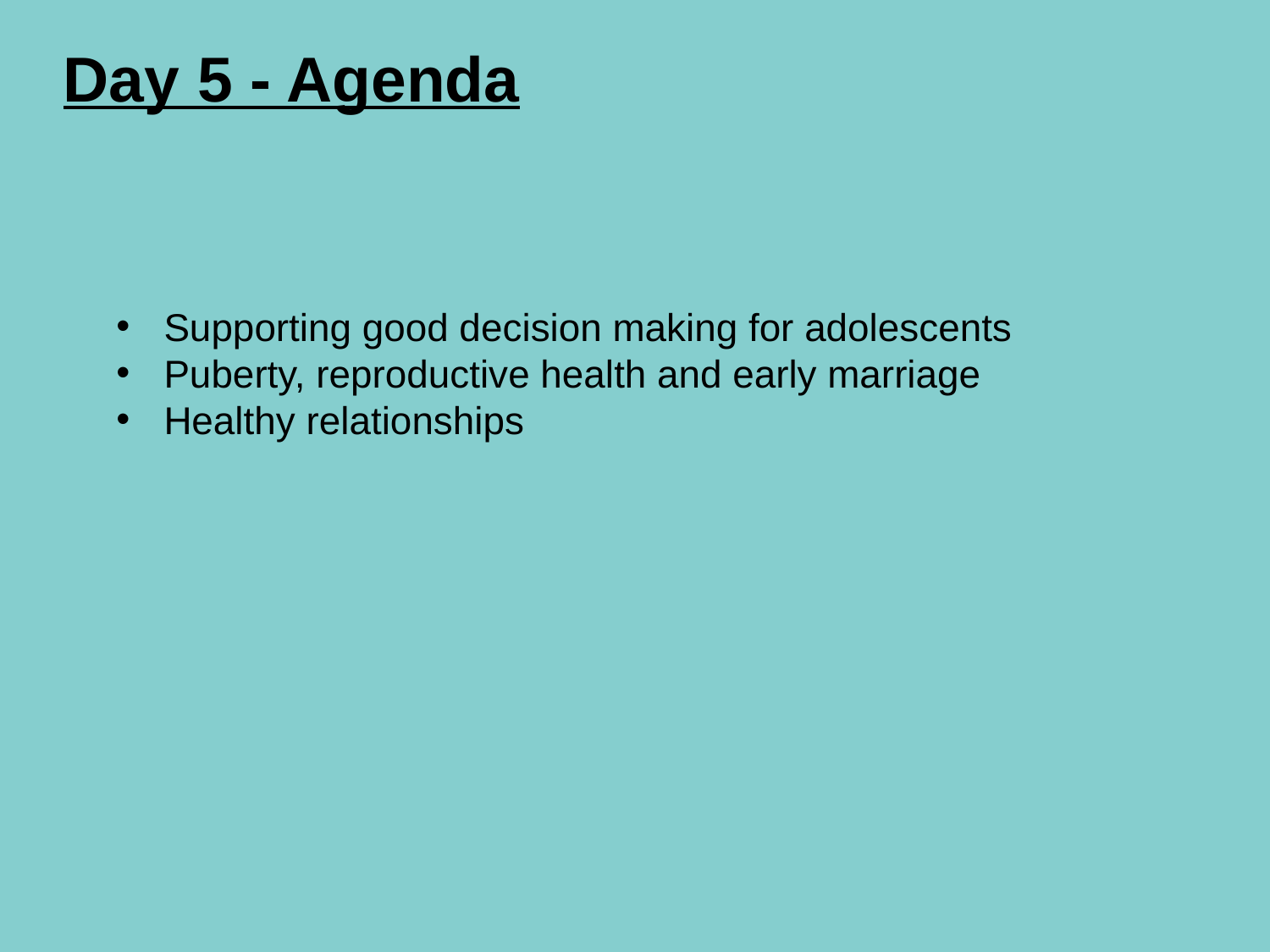

Day 5 - Agenda

Supporting good decision making for adolescents
Puberty, reproductive health and early marriage
Healthy relationships